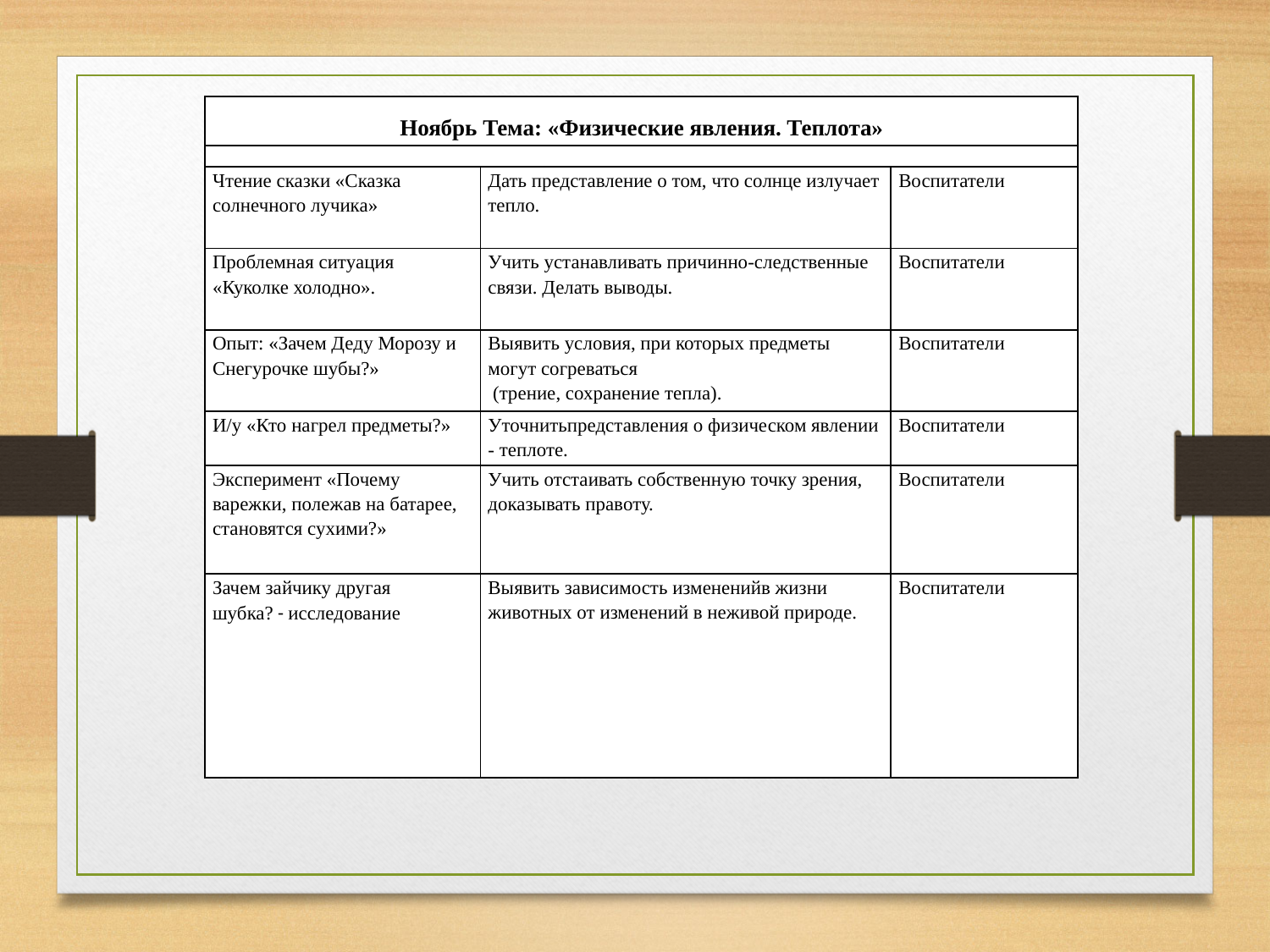

| Ноябрь Тема: «Физические явления. Теплота» |  |  |
| --- | --- | --- |
|  |  |  |
| Чтение сказки «Сказка солнечного лучика» | Дать представление о том, что солнце излучает тепло. | Воспитатели |
| Проблемная ситуация «Куколке холодно». | Учить устанавливать причинно-следственные связи. Делать выводы. | Воспитатели |
| Опыт: «Зачем Деду Морозу и Снегурочке шубы?» | Выявить условия, при которых предметы могут согреваться  (трение, сохранение тепла). | Воспитатели |
| И/у «Кто нагрел предметы?» | Уточнитьпредставления о физическом явлении - теплоте. | Воспитатели |
| Эксперимент «Почему варежки, полежав на батарее, становятся сухими?» | Учить отстаивать собственную точку зрения, доказывать правоту. | Воспитатели |
| Зачем зайчику другая шубка? - исследование | Выявить зависимость измененийв жизни животных от изменений в неживой природе. | Воспитатели |